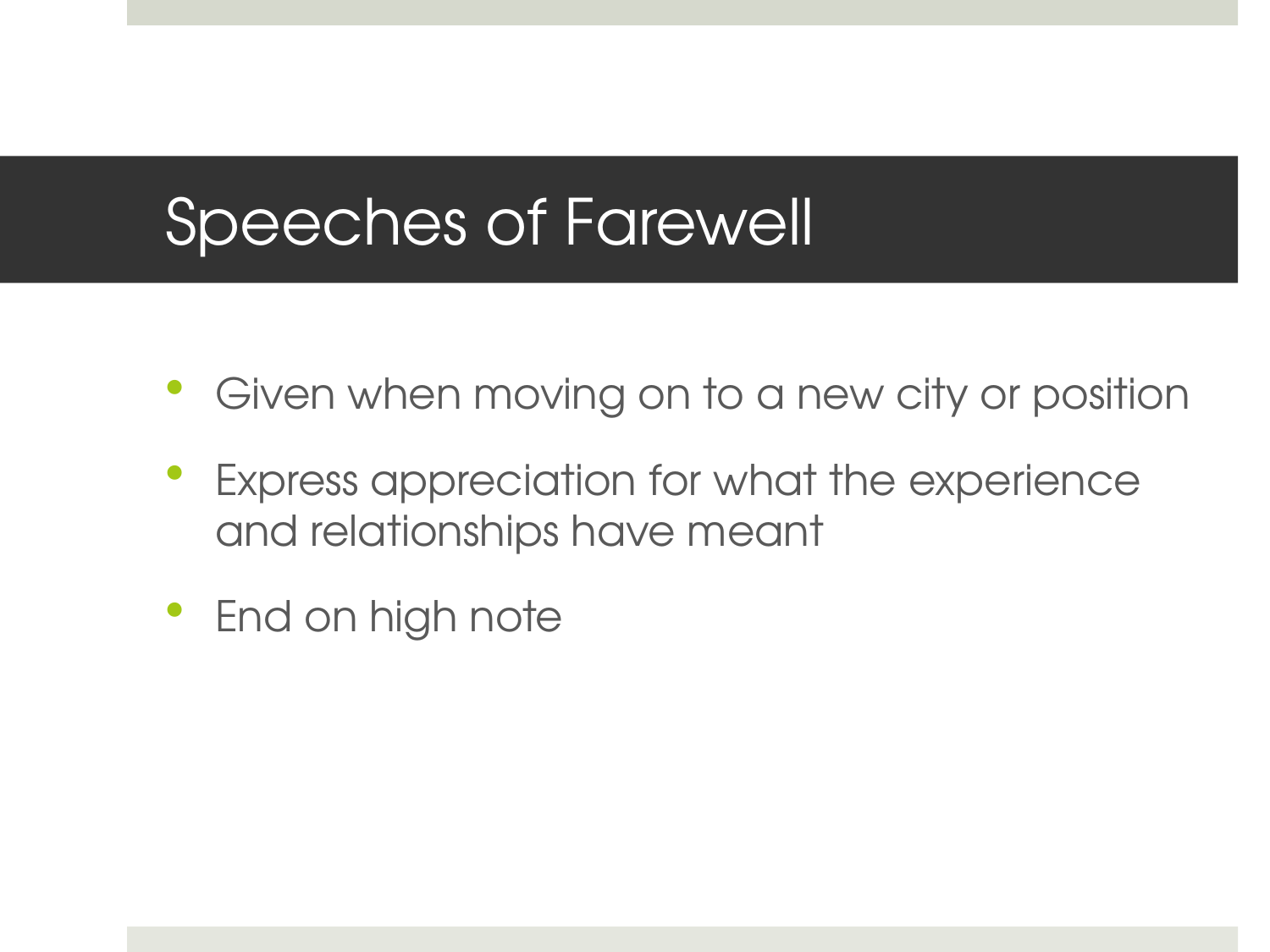

# Speeches of Farewell
Given when moving on to a new city or position
Express appreciation for what the experience and relationships have meant
End on high note